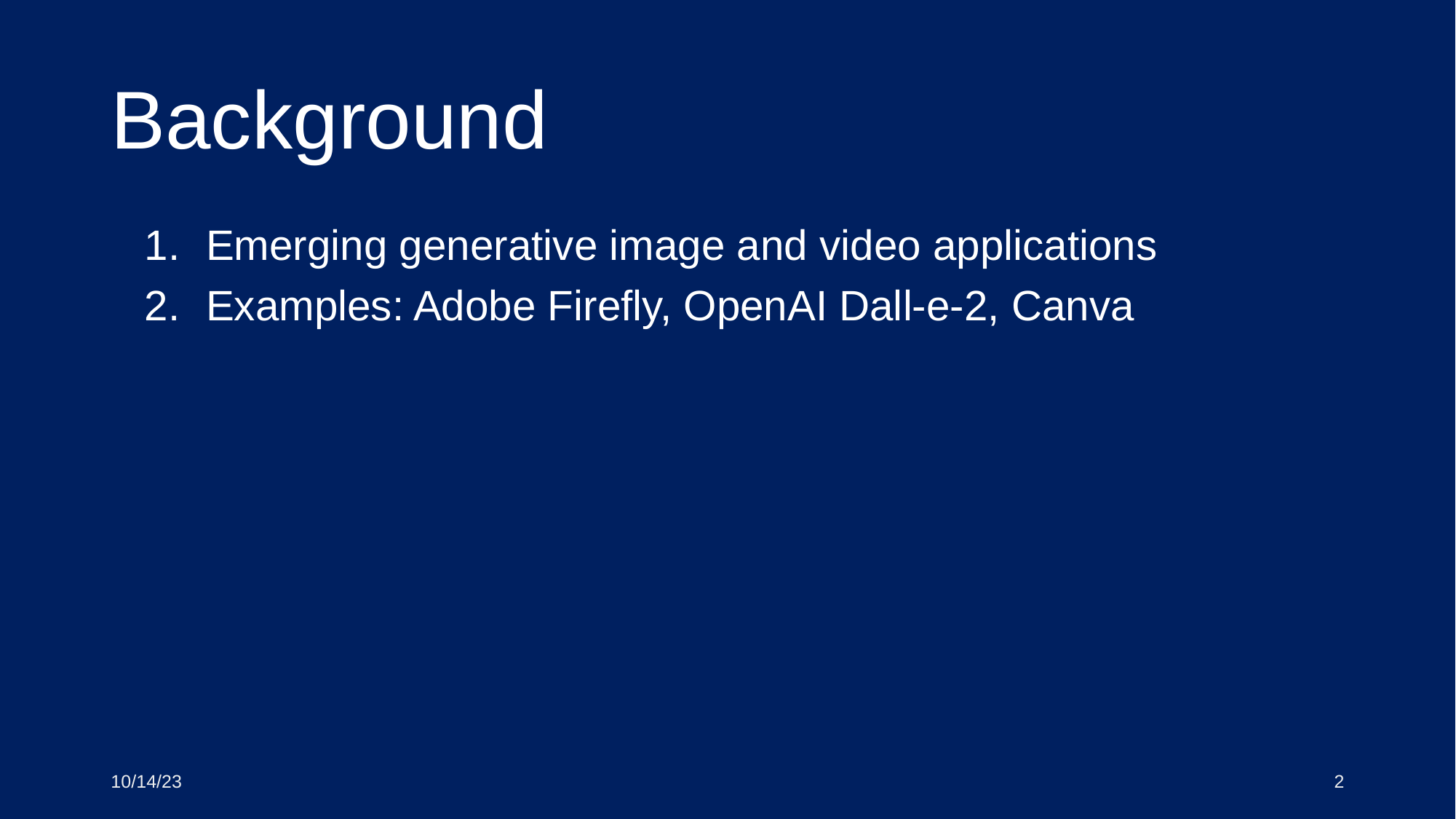

# Background
Emerging generative image and video applications
Examples: Adobe Firefly, OpenAI Dall-e-2, Canva
10/14/23
2